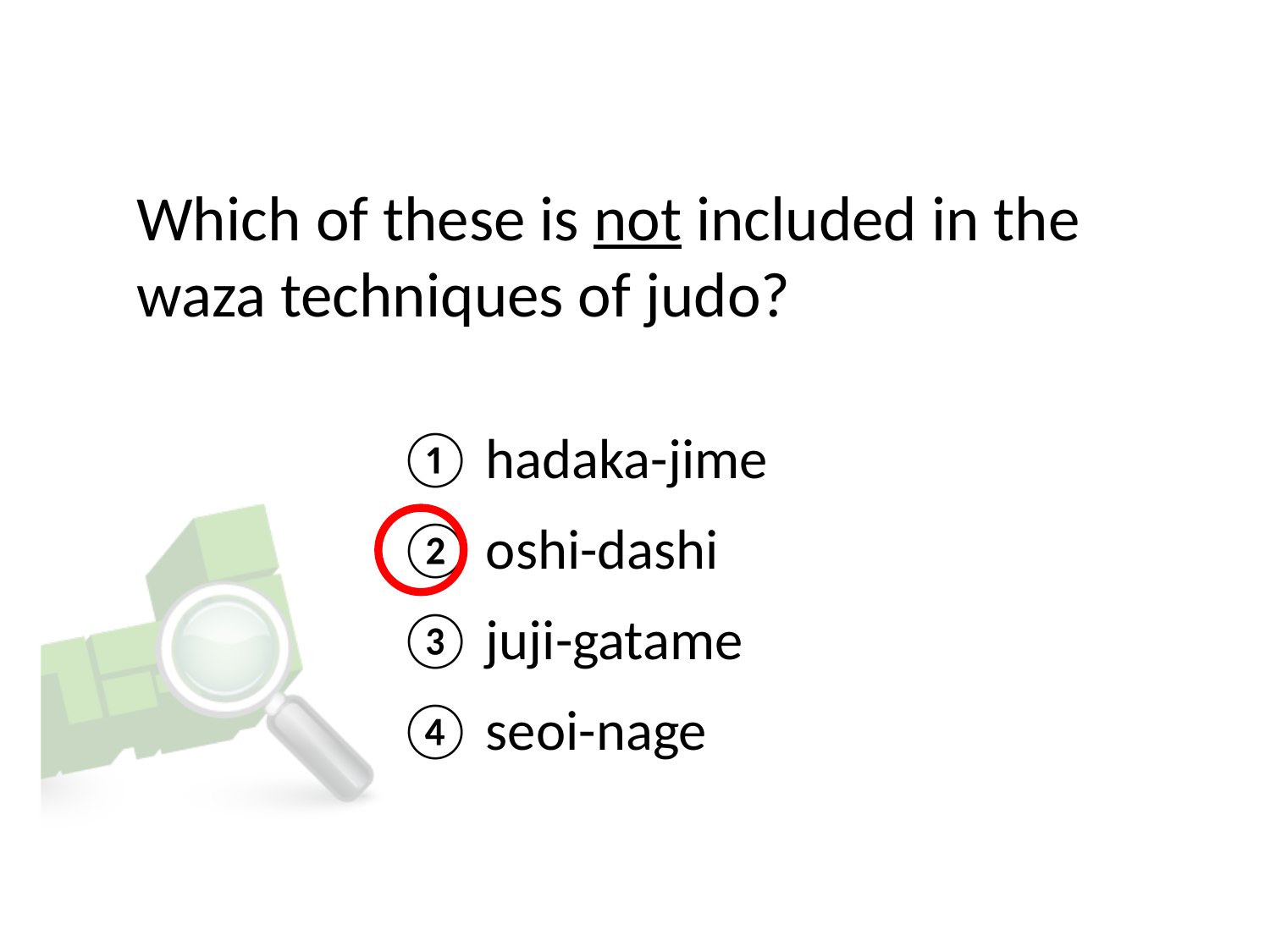

# Which of these is not included in the waza techniques of judo?
① hadaka-jime
② oshi-dashi
③ juji-gatame
④ seoi-nage